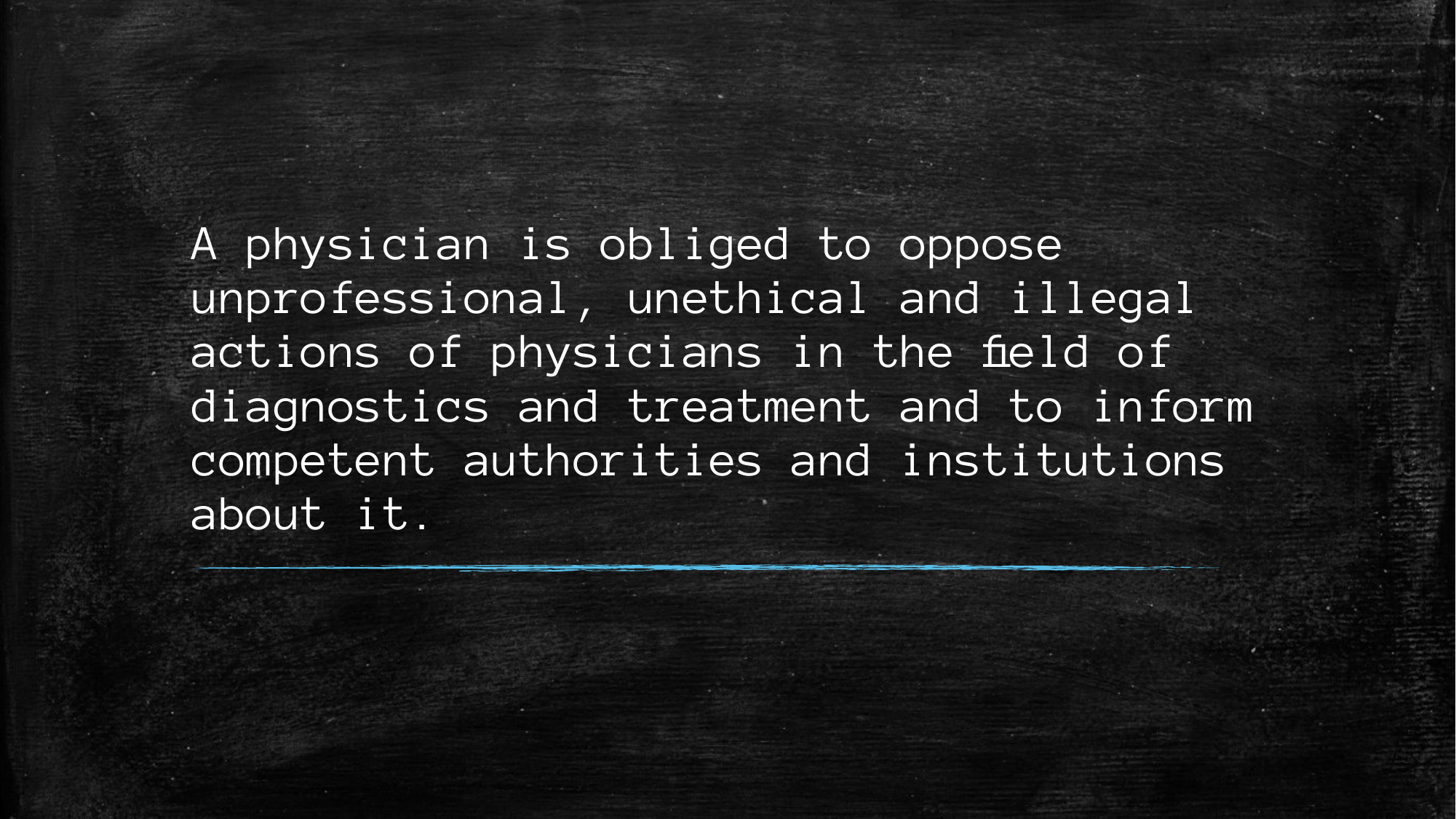

# A physician is obliged to oppose unprofessional, unethical and illegal actions of physicians in the ﬁeld of diagnostics and treatment and to inform competent authorities and institutions about it.